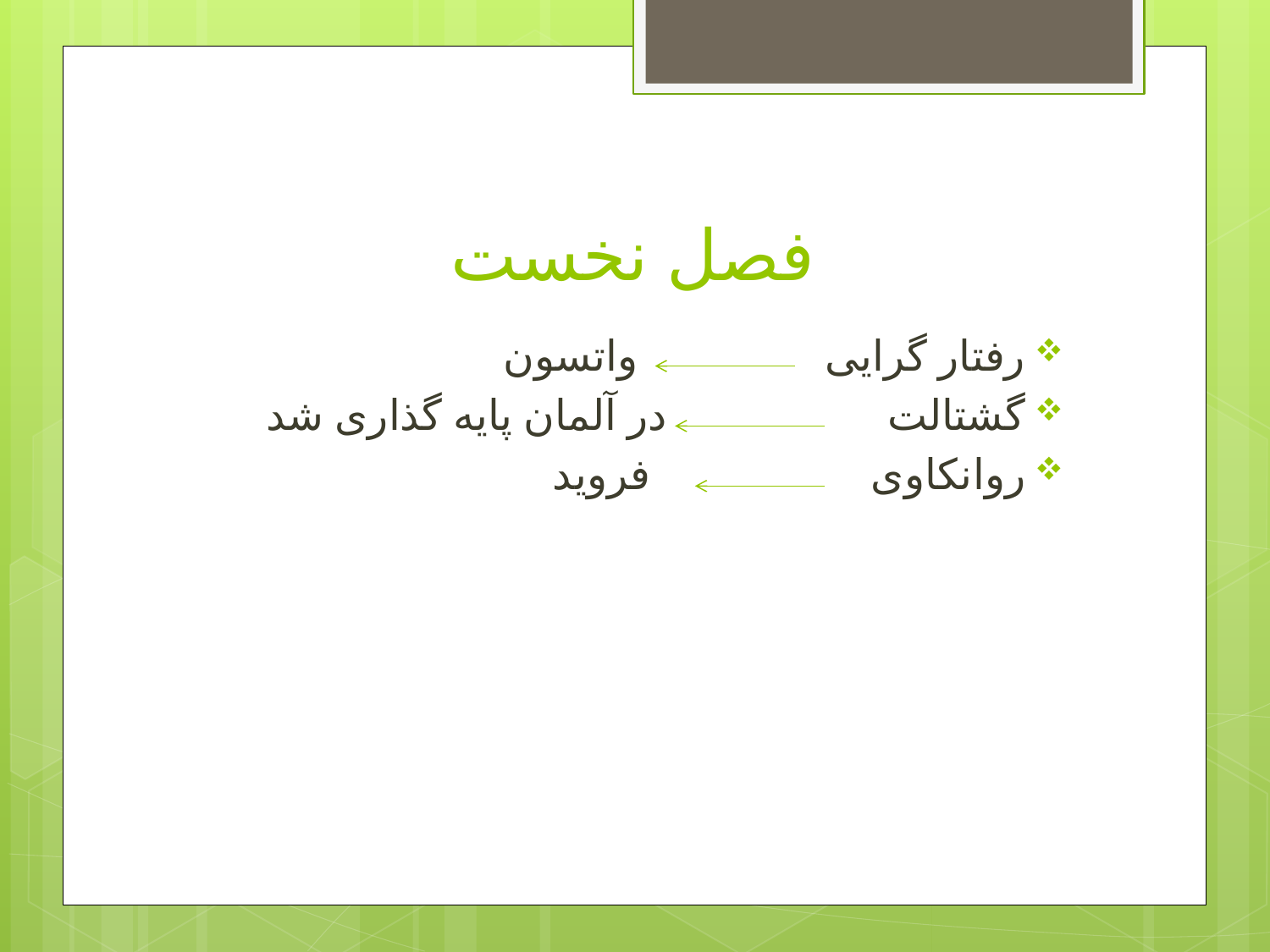

# فصل نخست
رفتار گرایی                 واتسون
گشتالت                    در آلمان پایه گذاری شد
روانکاوی                    فروید